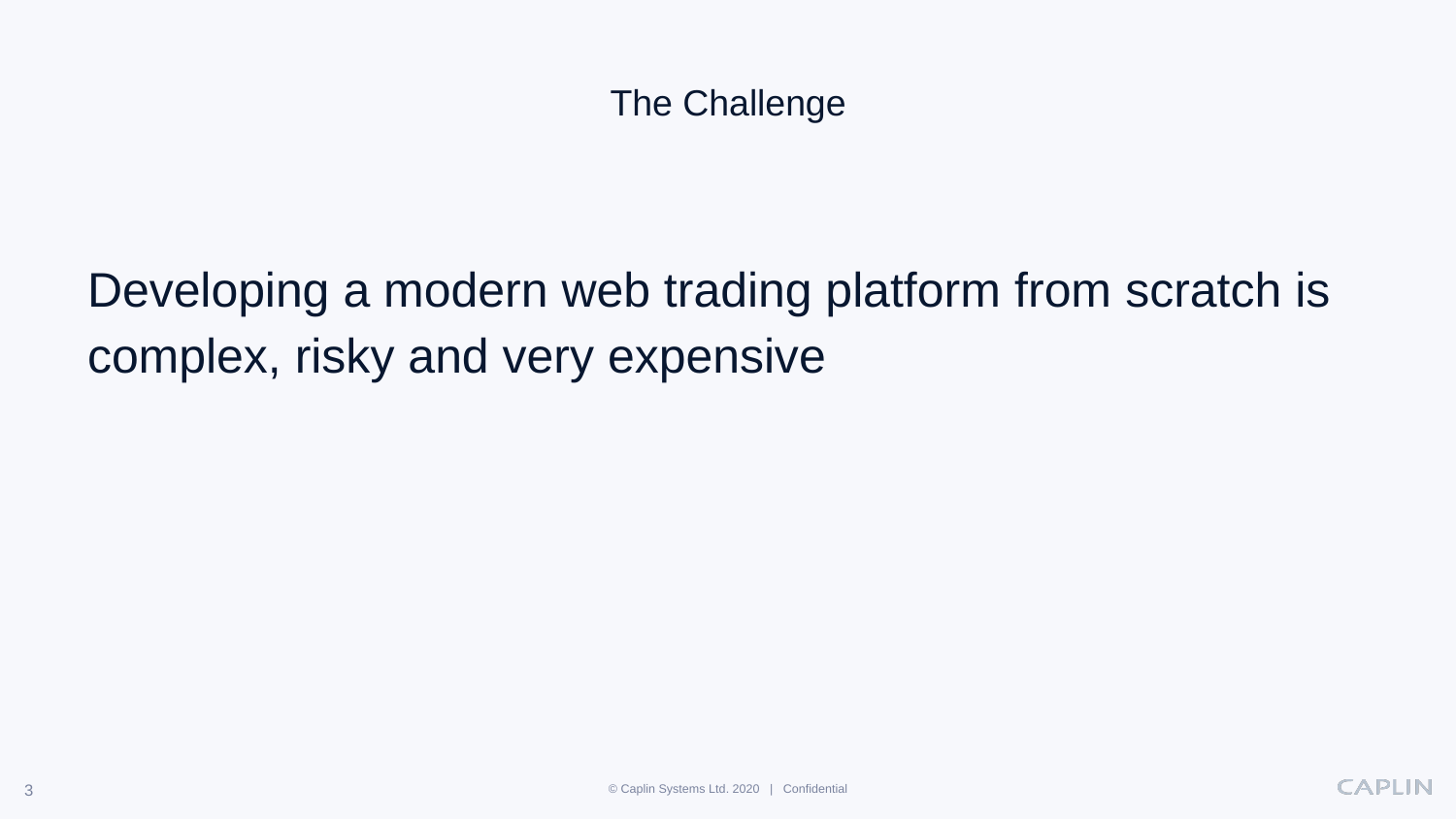

# The Challenge
Developing a modern web trading platform from scratch is complex, risky and very expensive